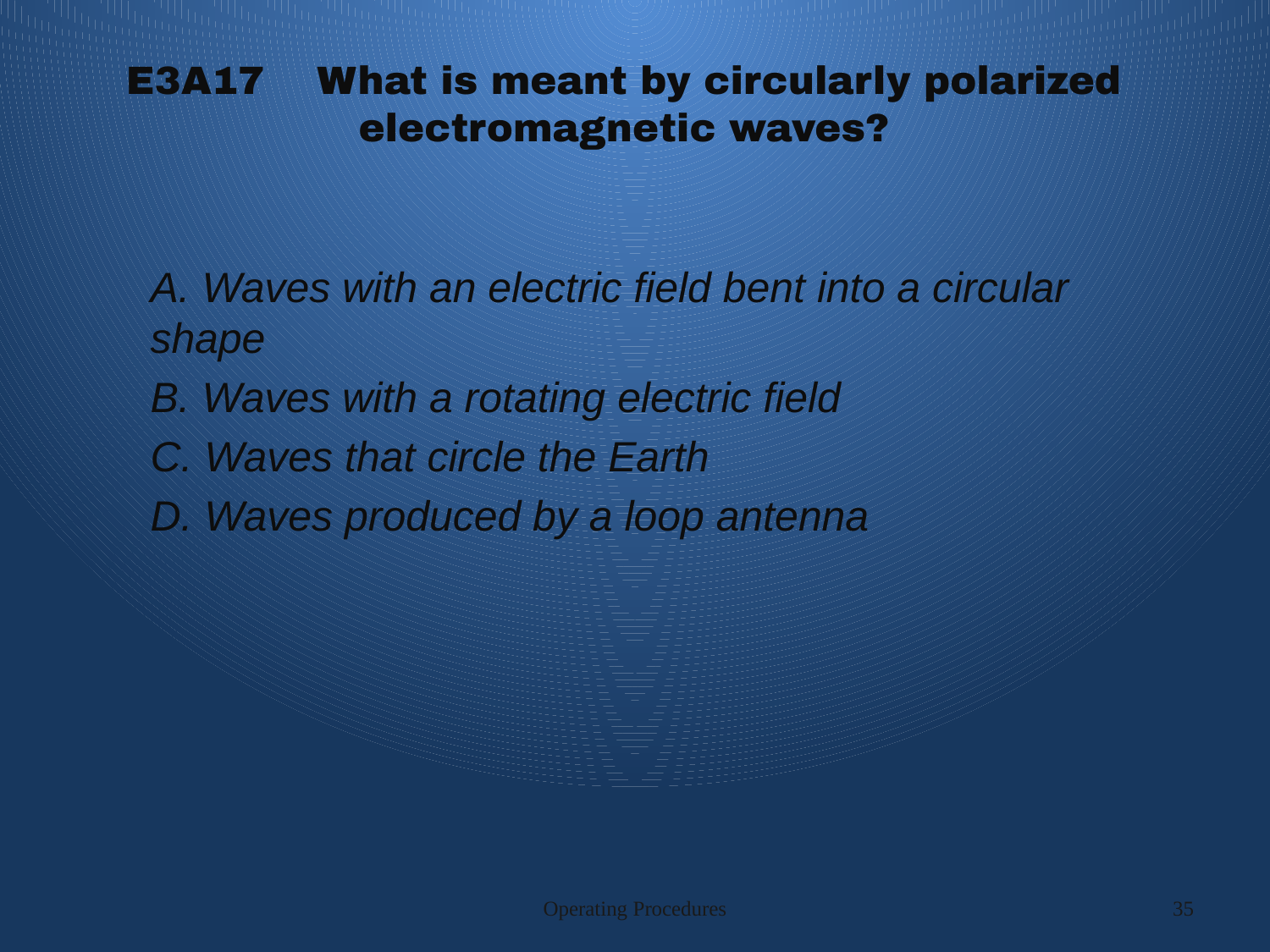

# E3A17    What is meant by circularly polarized electromagnetic waves?
A. Waves with an electric field bent into a circular shape
B. Waves with a rotating electric field
C. Waves that circle the Earth
D. Waves produced by a loop antenna

Operating Procedures
35